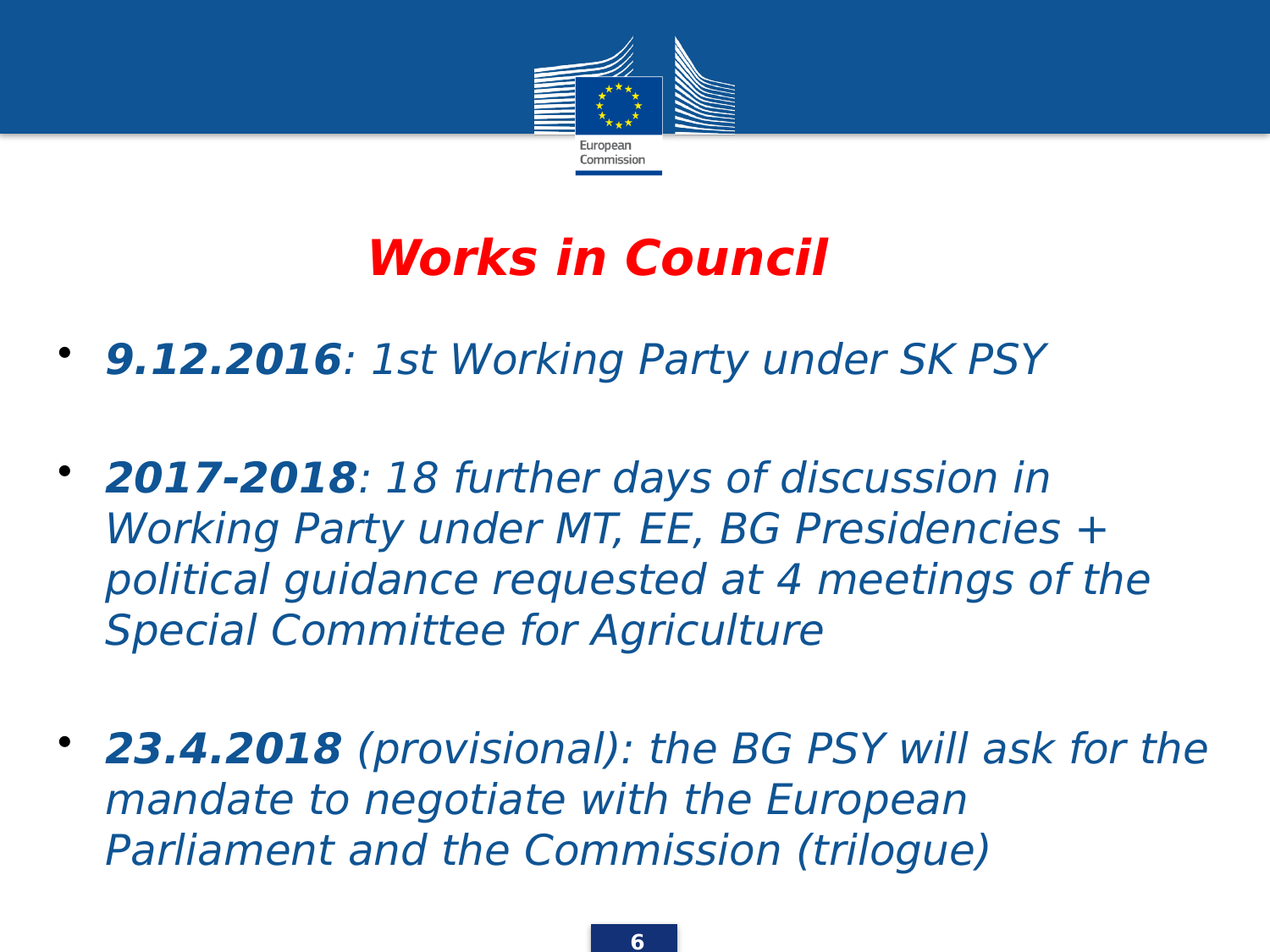

# Works in Council
9.12.2016: 1st Working Party under SK PSY

2017-2018: 18 further days of discussion in Working Party under MT, EE, BG Presidencies + political guidance requested at 4 meetings of the Special Committee for Agriculture

23.4.2018 (provisional): the BG PSY will ask for the mandate to negotiate with the European Parliament and the Commission (trilogue)